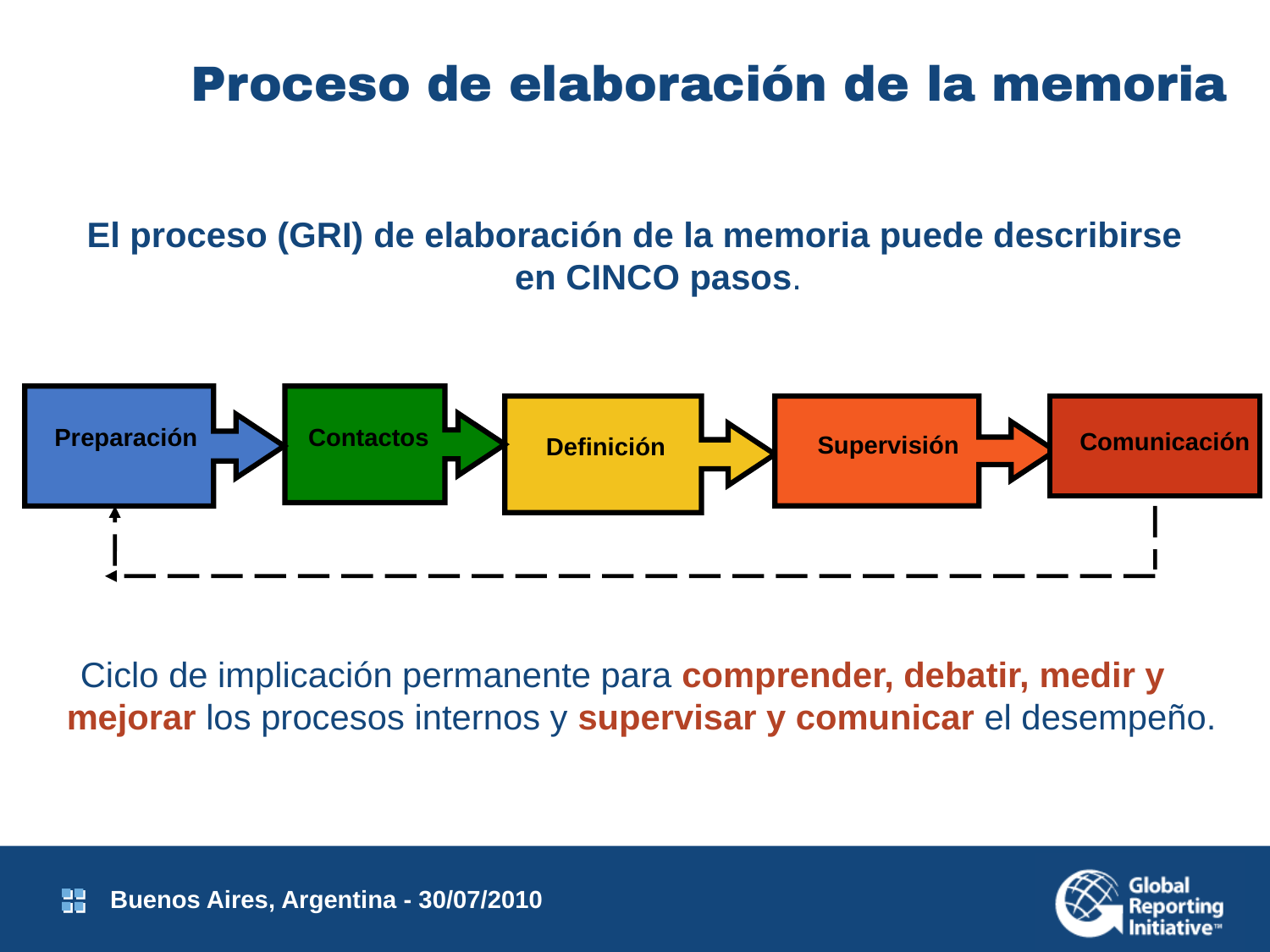

Proceso de elaboración de la memoria
El proceso (GRI) de elaboración de la memoria puede describirse en CINCO pasos.

Preparación

Contactos

Definición

Supervisión

Comunicación

Ciclo de implicación permanente para comprender, debatir, medir y mejorar los procesos internos y supervisar y comunicar el desempeño.